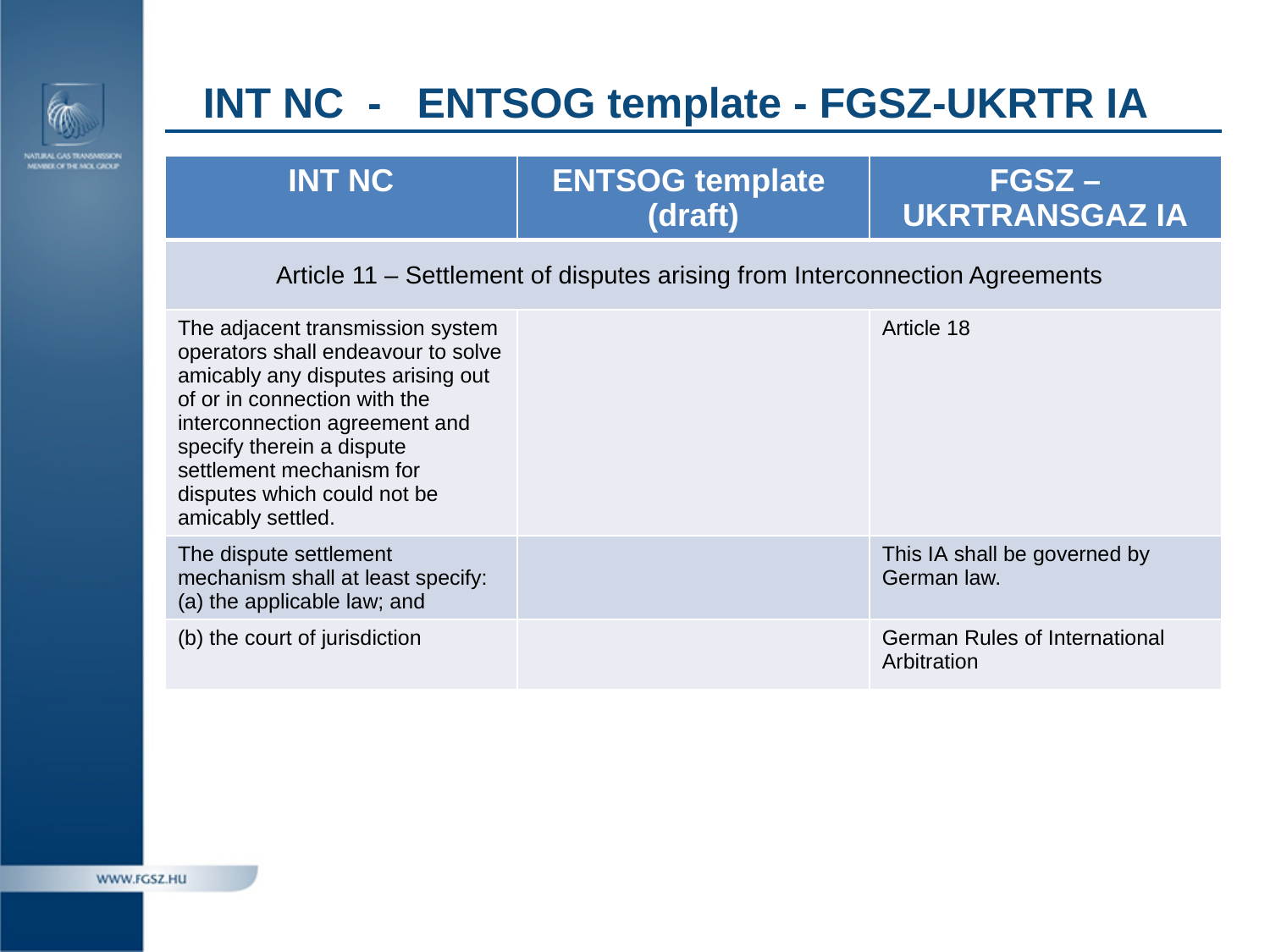

# INT NC  -   ENTSOG template - FGSZ-UKRTR IA
| INT NC | ENTSOG template (draft) | FGSZ – UKRTRANSGAZ IA |
| --- | --- | --- |
| Article 11 – Settlement of disputes arising from Interconnection Agreements |  |  |
| The adjacent transmission system operators shall endeavour to solve amicably any disputes arising out of or in connection with the interconnection agreement and specify therein a dispute settlement mechanism for disputes which could not be amicably settled. |  | Article 18 |
| The dispute settlement mechanism shall at least specify: (a) the applicable law; and |  | This IA shall be governed by German law. |
| (b) the court of jurisdiction |  | German Rules of International Arbitration |